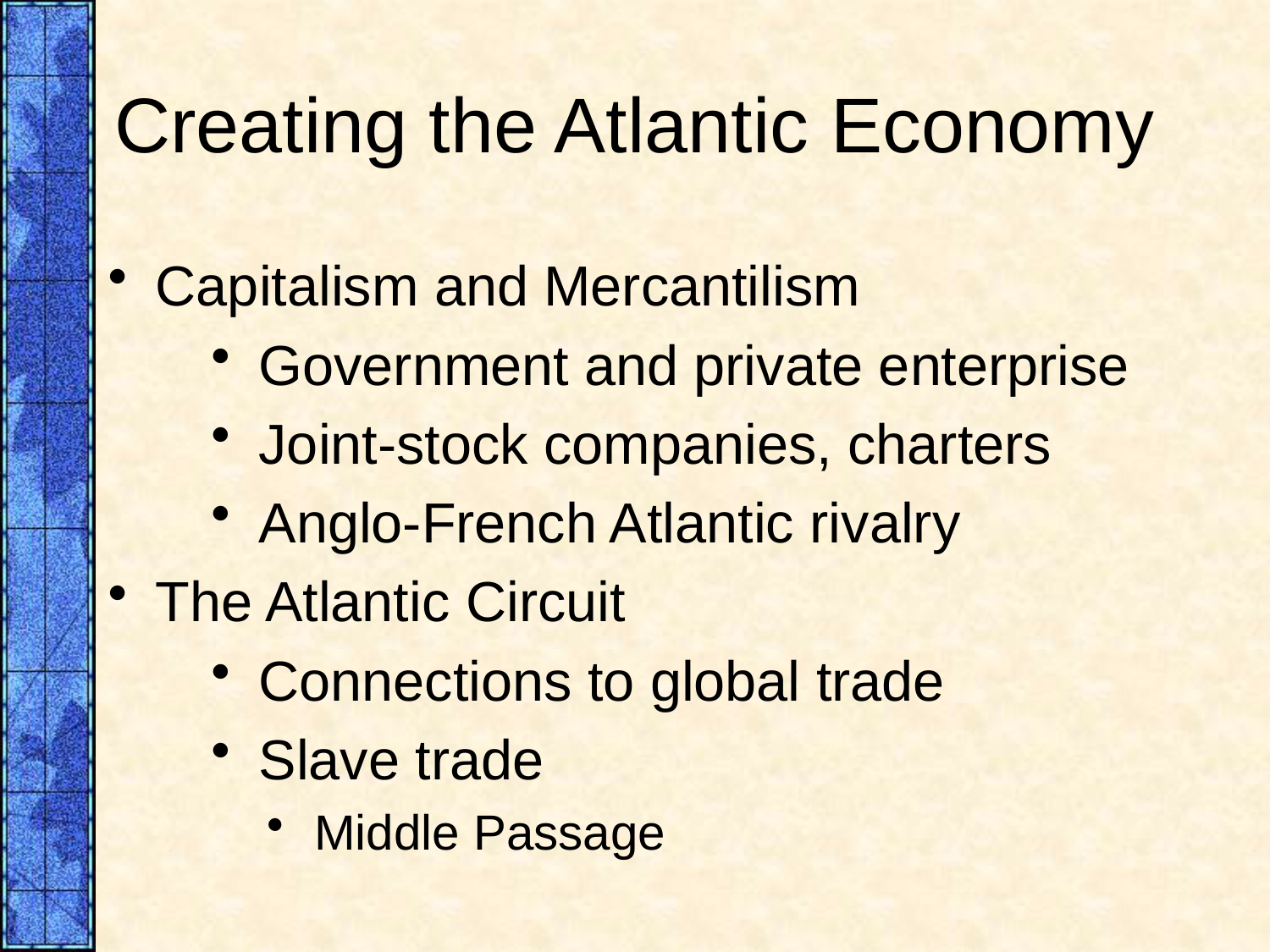

# Creating the Atlantic Economy
Capitalism and Mercantilism
Government and private enterprise
Joint-stock companies, charters
Anglo-French Atlantic rivalry
The Atlantic Circuit
Connections to global trade
Slave trade
Middle Passage